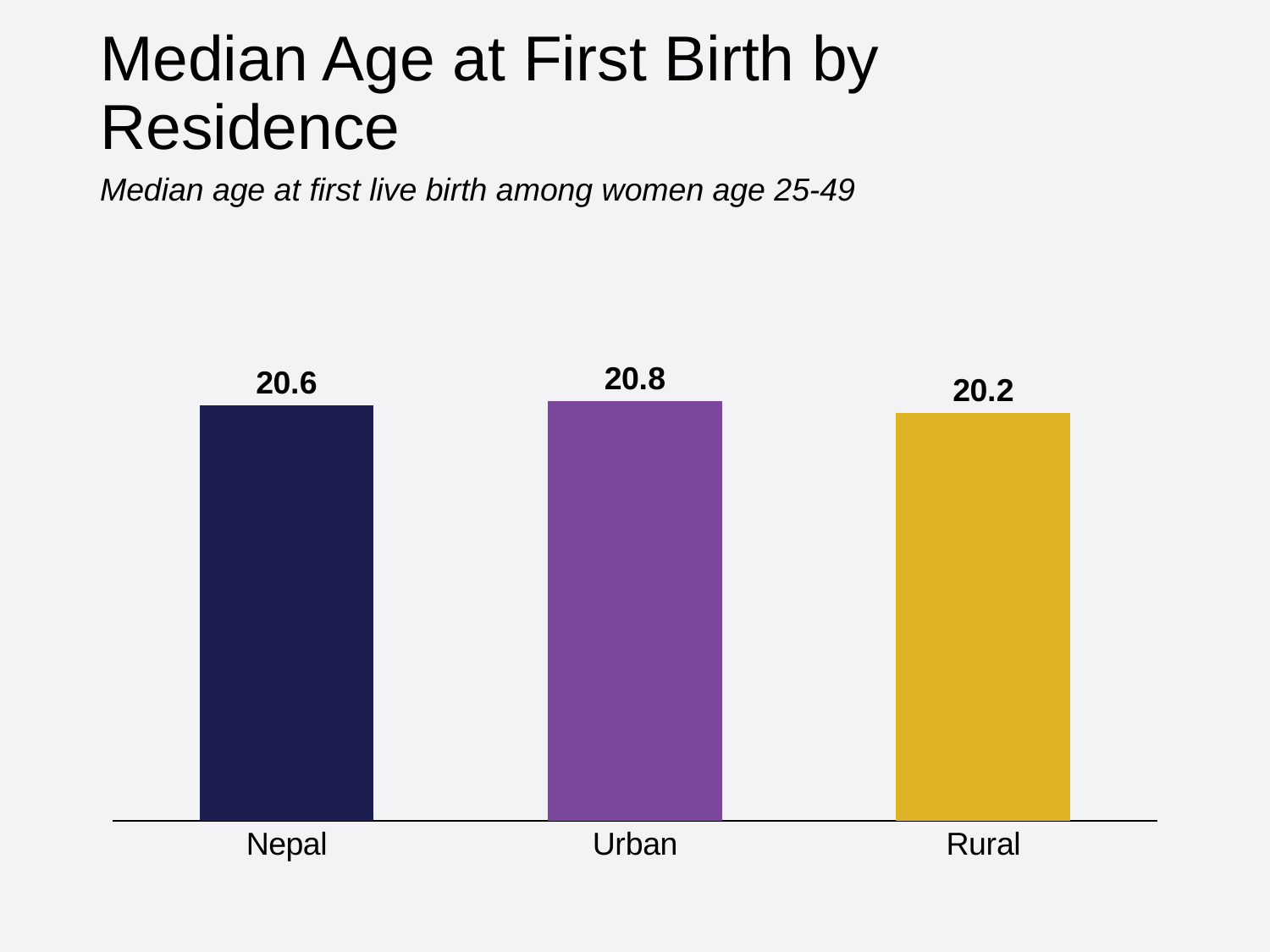

# Median Age at First Birth by Residence
Median age at first live birth among women age 25-49

### Chart

| Category | Nepal |
|---|---|
| Nepal | 20.6 |
| Urban | 20.8 |
| Rural | 20.2 |